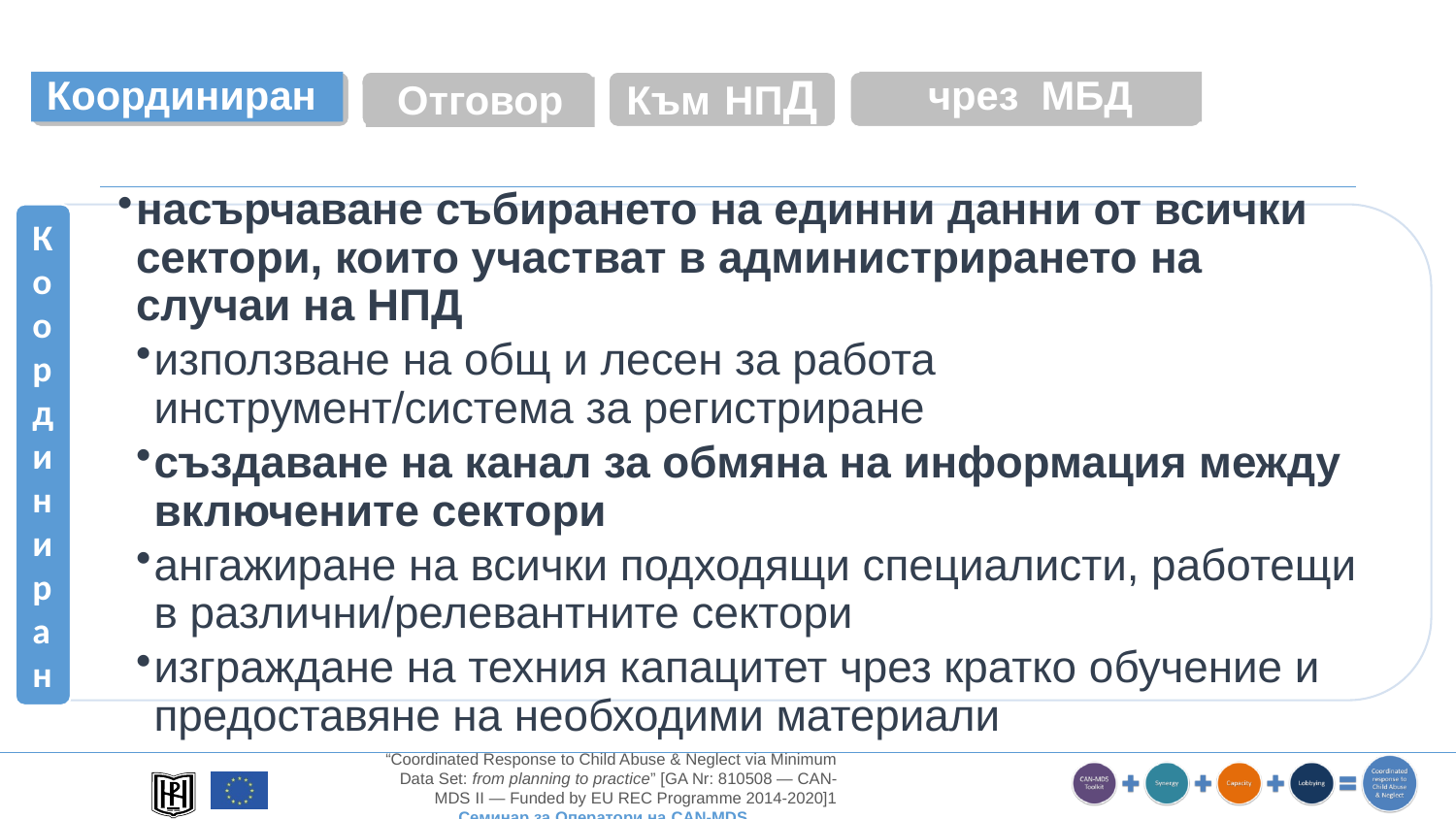

чрез  МБД

Координиран
Отговор

Към НПД

насърчаване събирането на единни данни от всички сектори, които участват в администрирането на случаи на НПД
използване на общ и лесен за работа инструмент/система за регистриране
създаване на канал за обмяна на информация между включените сектори
ангажиране на всички подходящи специалисти, работещи в различни/релевантните сектори
изграждане на техния капацитет чрез кратко обучение и предоставяне на необходими материали
Координиран